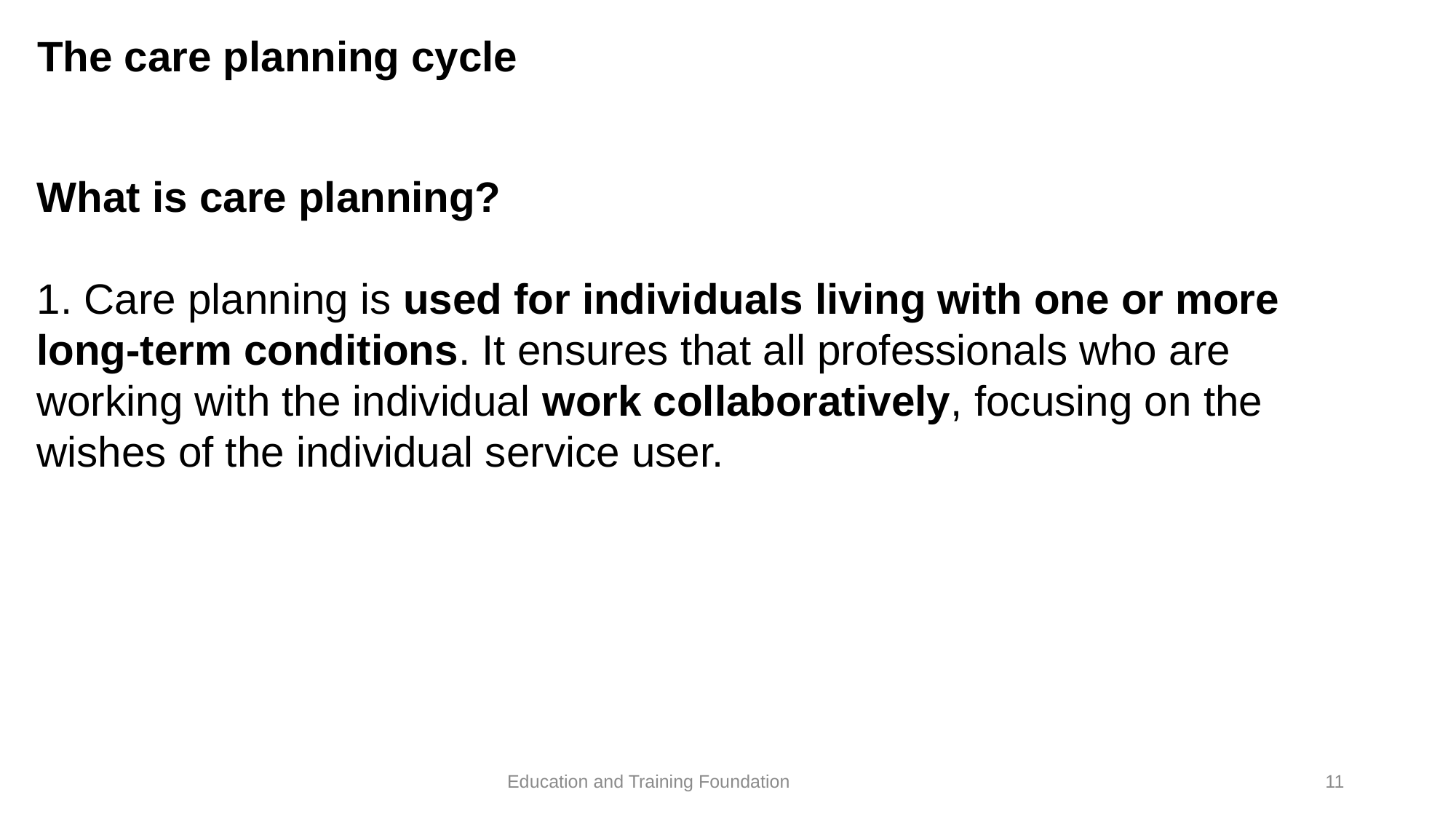

# The care planning cycle
What is care planning?

1. Care planning is used for individuals living with one or more long-term conditions. It ensures that all professionals who are working with the individual work collaboratively, focusing on the wishes of the individual service user.

11
Education and Training Foundation